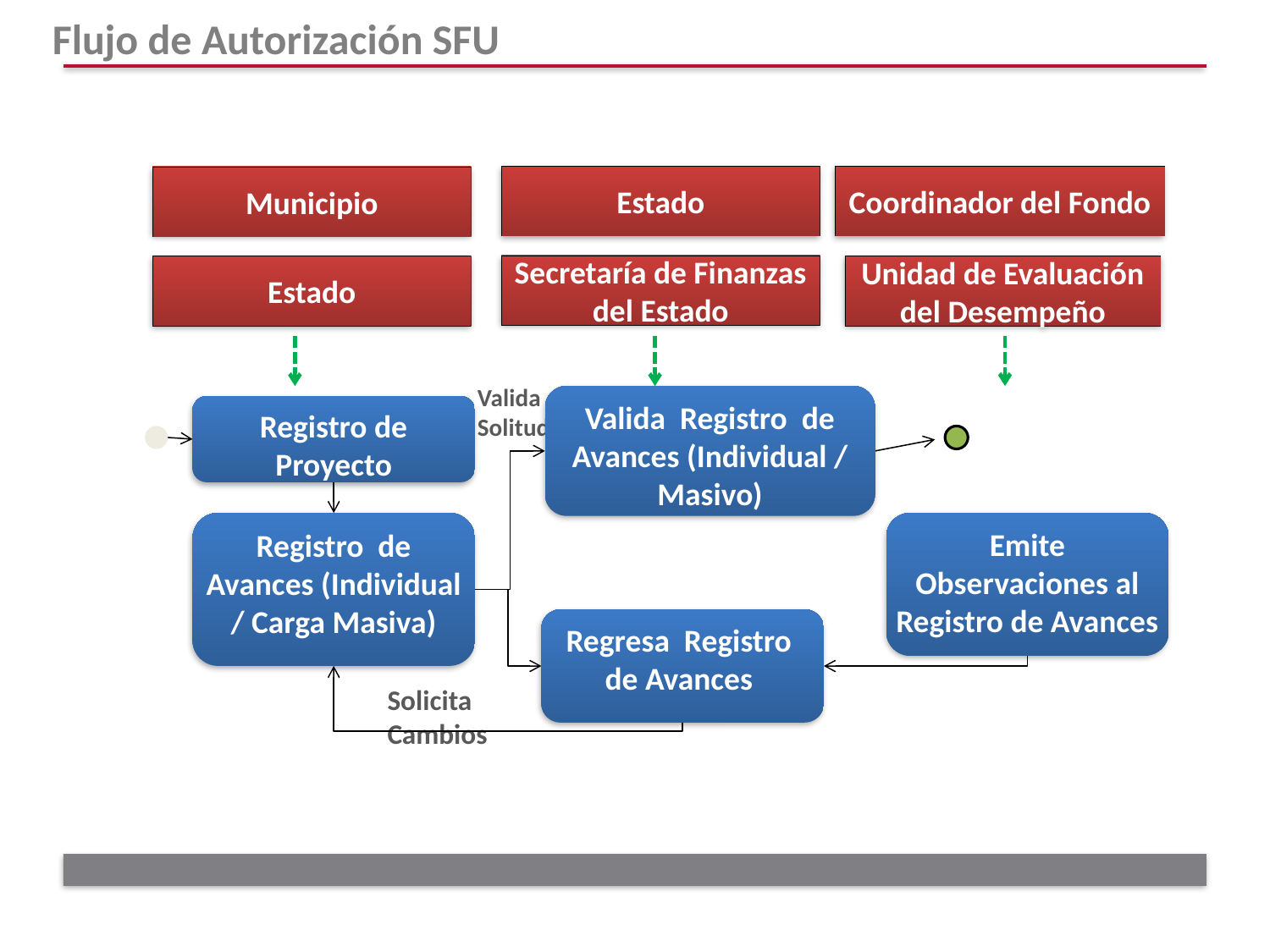

Flujo de Autorización SFU
Estado
Coordinador del Fondo
Municipio
Secretaría de Finanzas del Estado
Estado
Unidad de Evaluación del Desempeño
Valida Solitud
Valida  Registro  de Avances (Individual / Masivo)
Registro de Proyecto

Registro  de Avances (Individual / Carga Masiva)
Emite Observaciones al Registro de Avances
Regresa  Registro  de Avances
Solicita Cambios